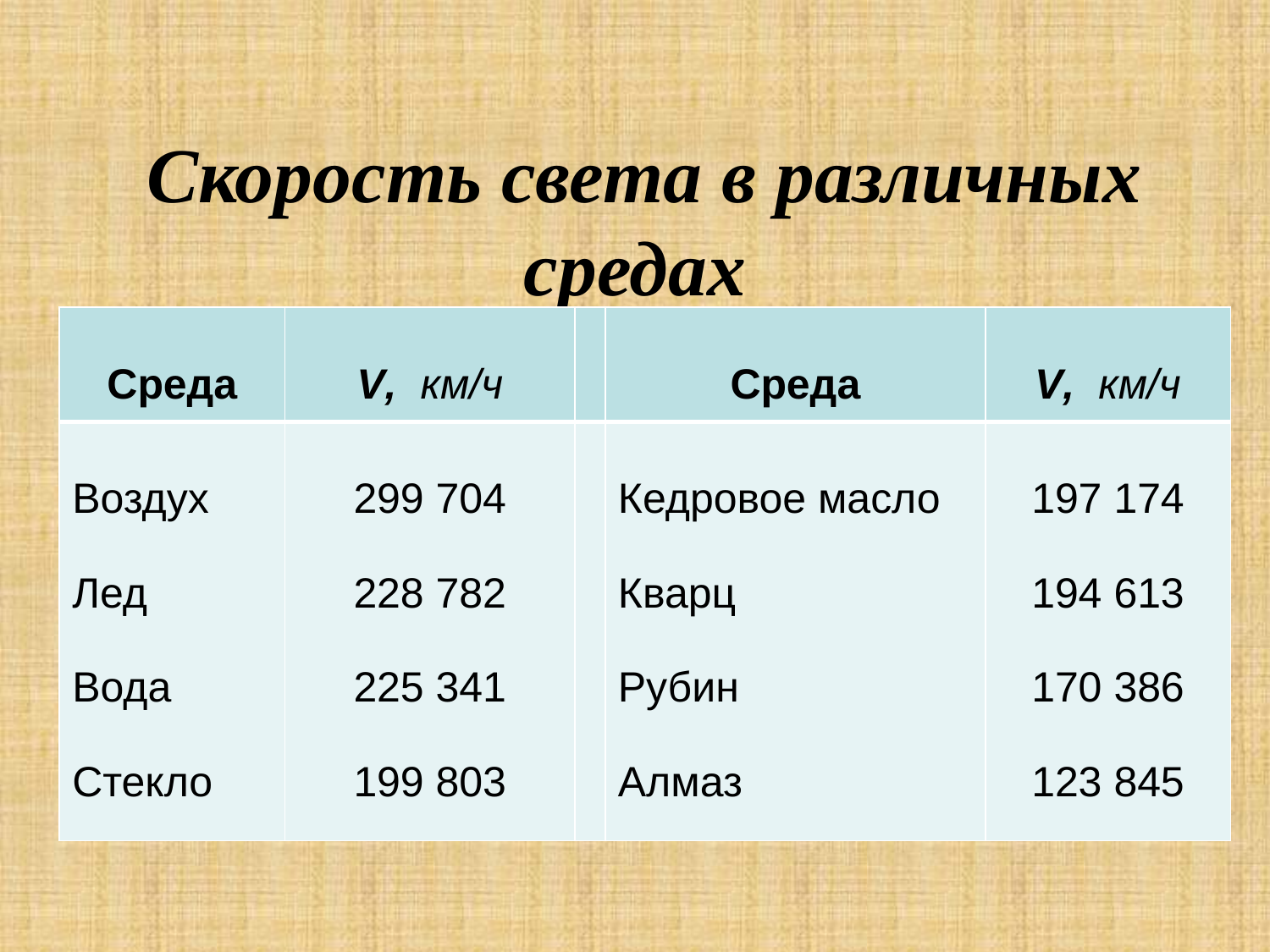

Скорость света в различных средах
| Среда | V, км/ч |  | Среда | V, км/ч |
| --- | --- | --- | --- | --- |
| Воздух Лед Вода Стекло | 299 704 228 782 225 341 199 803 |  | Кедровое масло Кварц Рубин Алмаз | 197 174 194 613 170 386 123 845 |